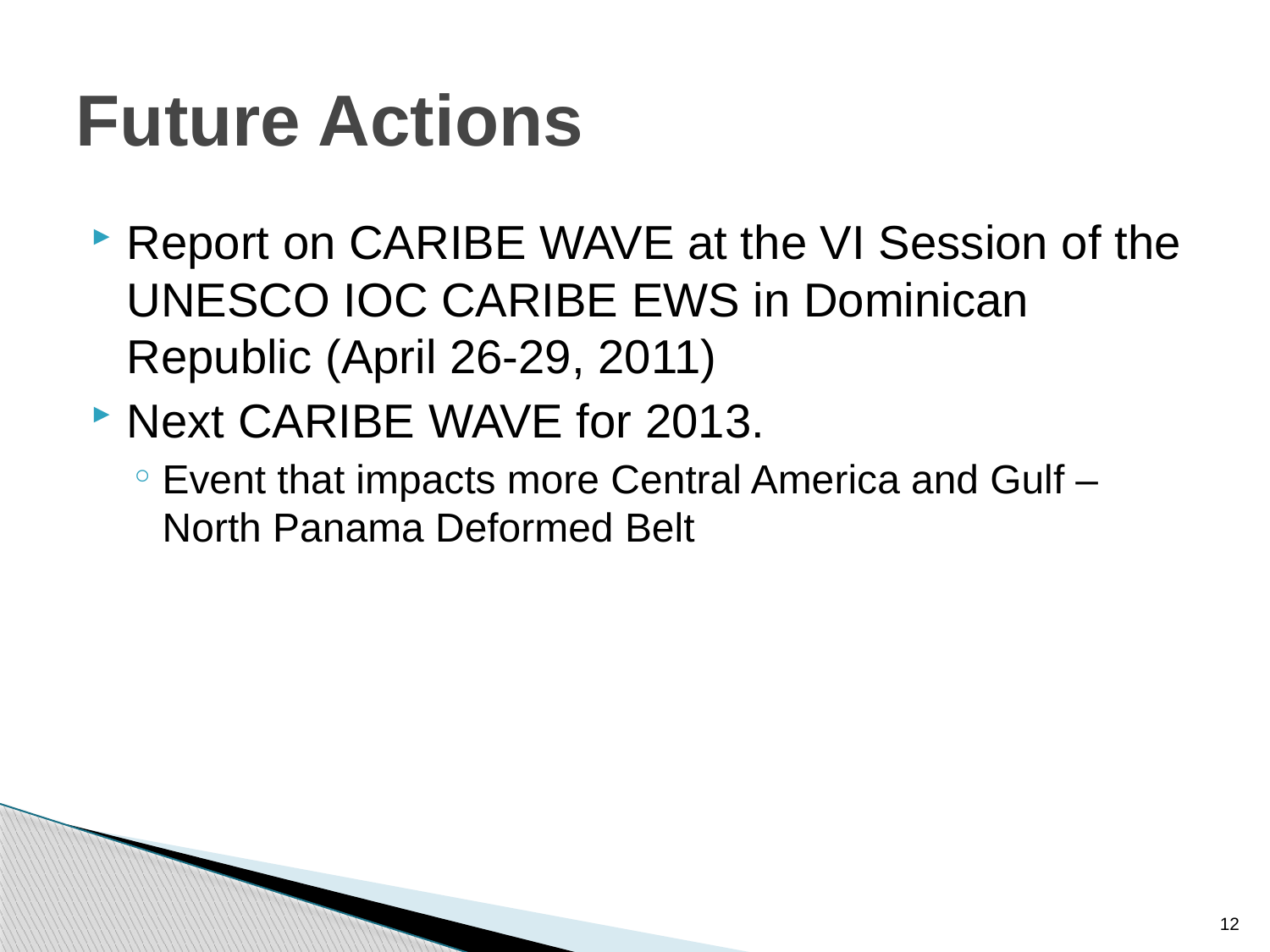

# Future Actions
Report on CARIBE WAVE at the VI Session of the UNESCO IOC CARIBE EWS in Dominican Republic (April 26-29, 2011)
Next CARIBE WAVE for 2013.
Event that impacts more Central America and Gulf – North Panama Deformed Belt
12